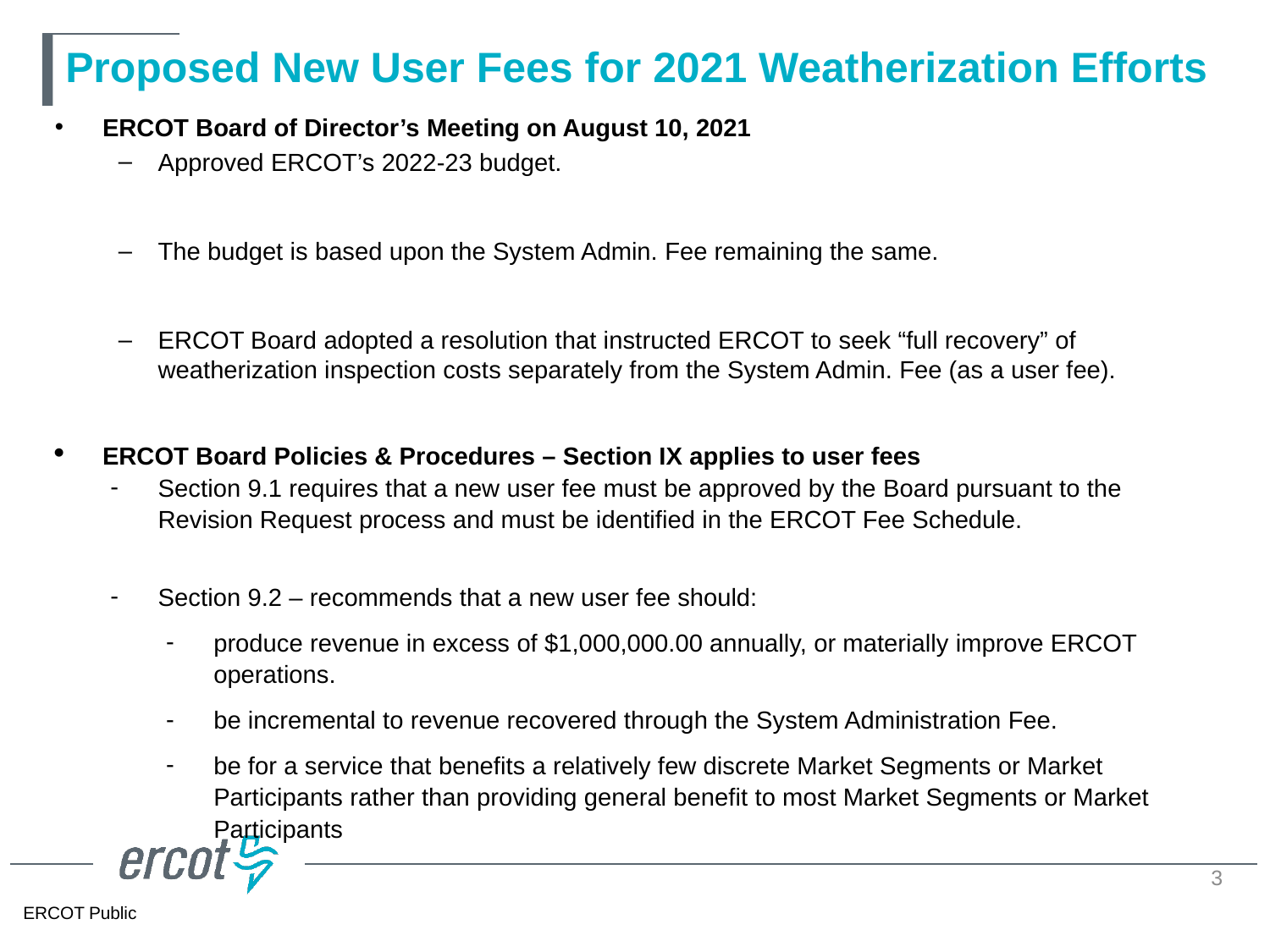

# Proposed New User Fees for 2021 Weatherization Efforts
ERCOT Board of Director’s Meeting on August 10, 2021
Approved ERCOT’s 2022-23 budget.

The budget is based upon the System Admin. Fee remaining the same.

ERCOT Board adopted a resolution that instructed ERCOT to seek “full recovery” of weatherization inspection costs separately from the System Admin. Fee (as a user fee).

ERCOT Board Policies & Procedures – Section IX applies to user fees
Section 9.1 requires that a new user fee must be approved by the Board pursuant to the Revision Request process and must be identified in the ERCOT Fee Schedule.

Section 9.2 – recommends that a new user fee should:
produce revenue in excess of $1,000,000.00 annually, or materially improve ERCOT operations.
be incremental to revenue recovered through the System Administration Fee.
be for a service that benefits a relatively few discrete Market Segments or Market Participants rather than providing general benefit to most Market Segments or Market Participants

3